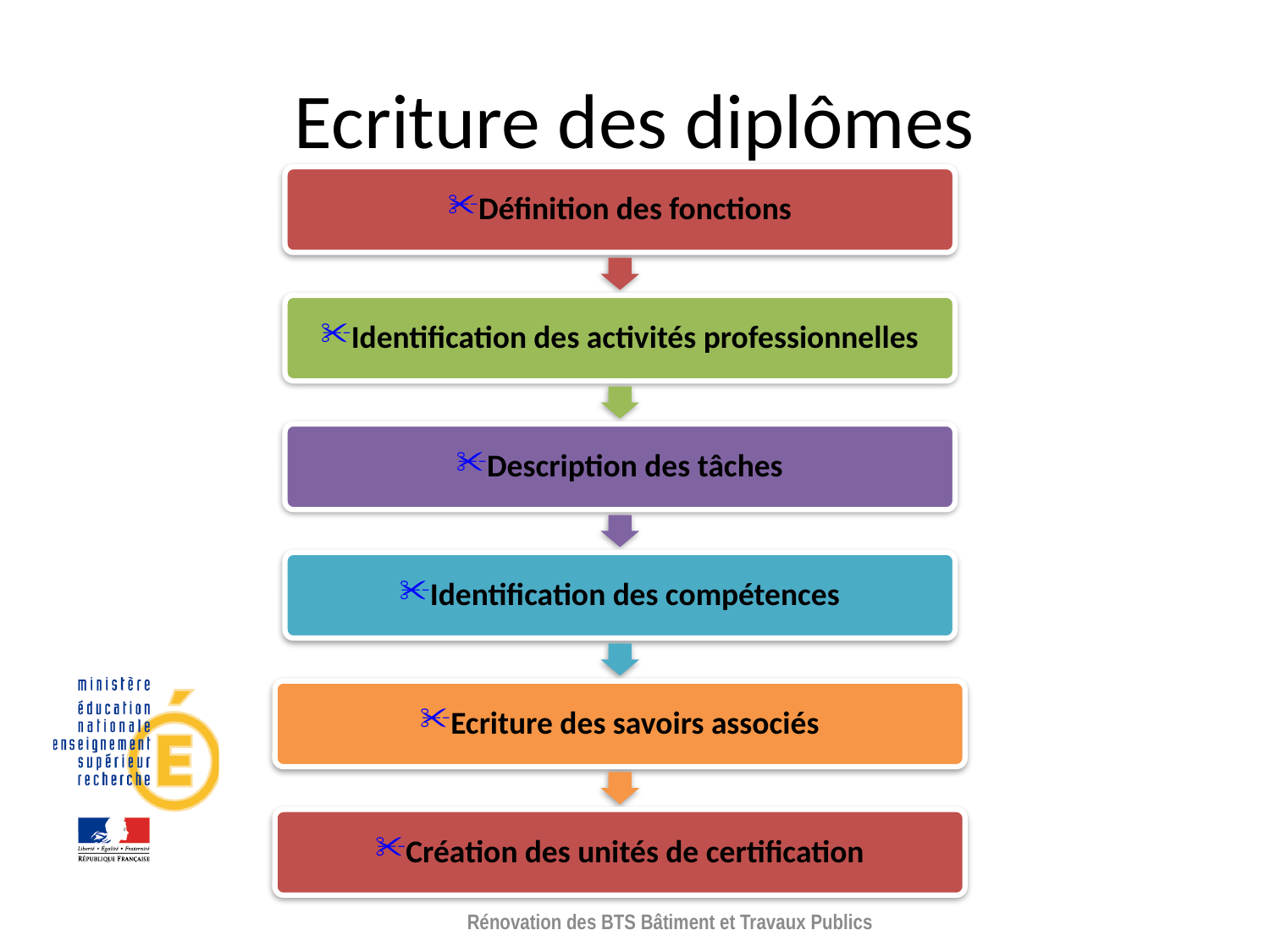

# Ecriture des diplômes
Définition des fonctions

Identification des activités professionnelles

Description des tâches

Identification des compétences

Ecriture des savoirs associés

Création des unités de certification
Rénovation des BTS Bâtiment et Travaux Publics